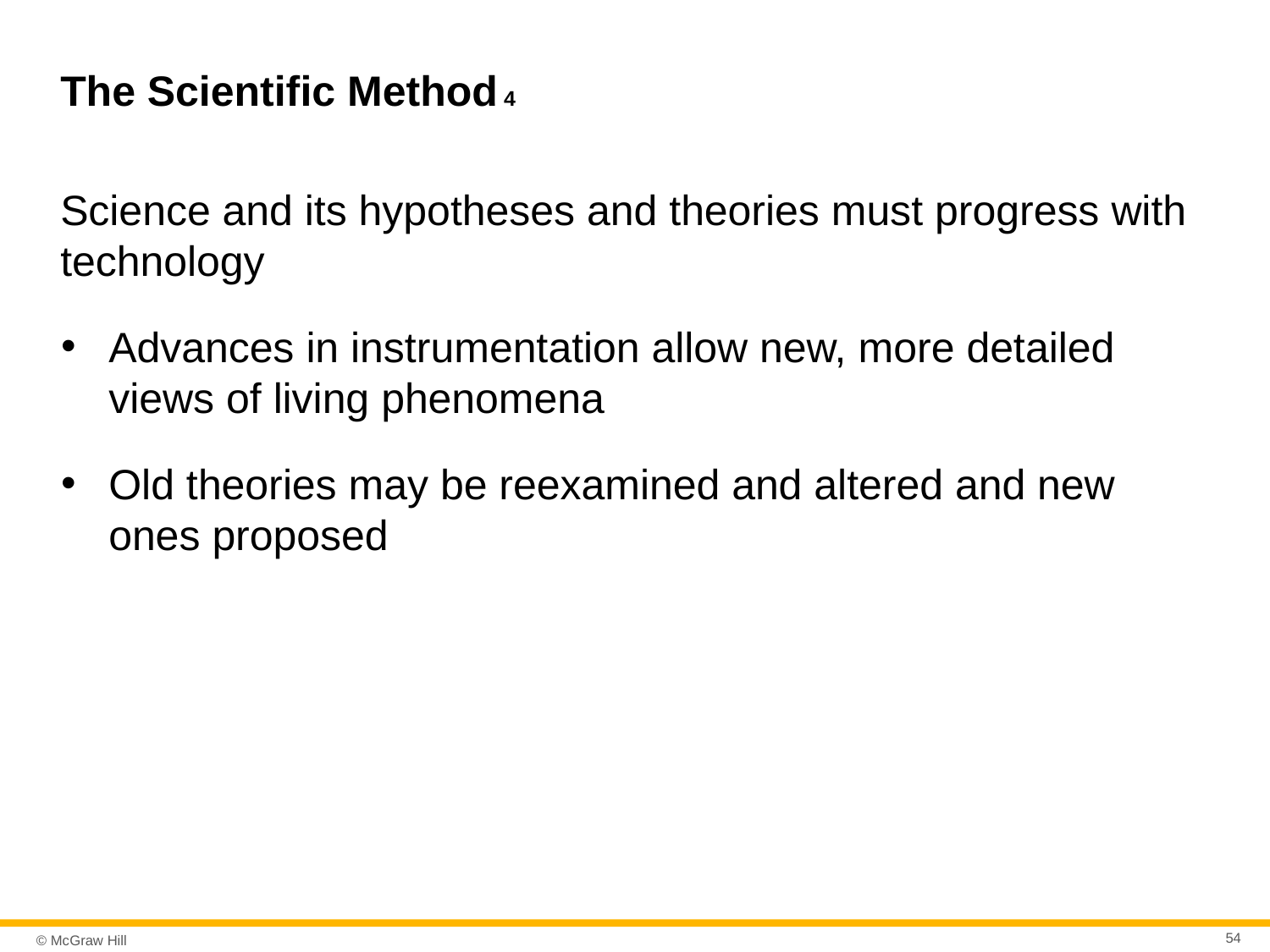

# The Scientific Method 4
Science and its hypotheses and theories must progress with technology
Advances in instrumentation allow new, more detailed views of living phenomena
Old theories may be reexamined and altered and new ones proposed